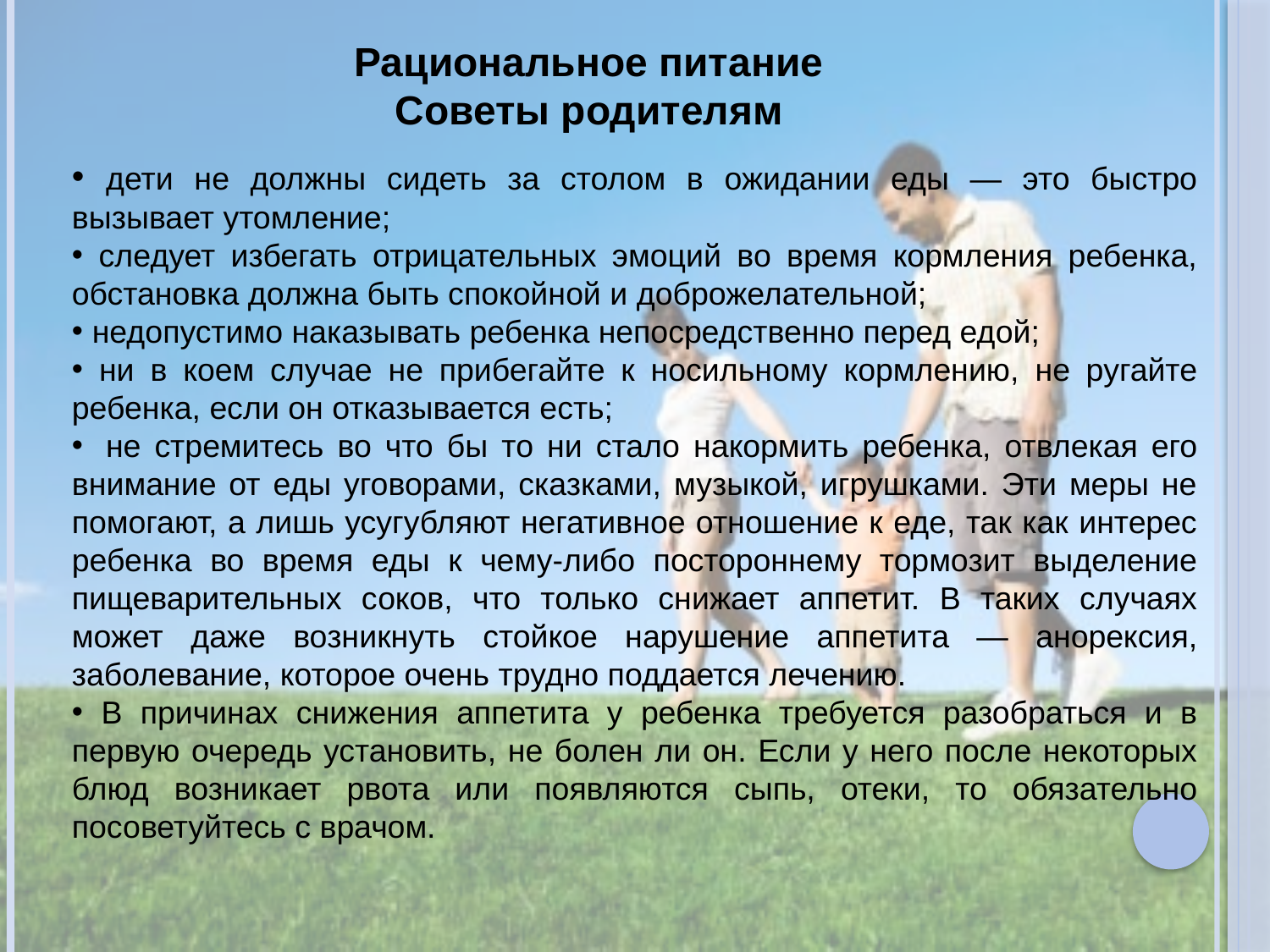

Рациональное питание
Советы родителям

 дети не должны сидеть за столом в ожидании еды — это быстро вызывает утомление;
 следует избегать отрицательных эмоций во время кормления ребенка, обстановка должна быть спокойной и доброжелательной;
 недопустимо наказывать ребенка непосредственно перед едой;
 ни в коем случае не прибегайте к носильному кормлению, не ругайте ребенка, если он отказывается есть;
  не стремитесь во что бы то ни стало накормить ребенка, отвлекая его внимание от еды уговорами, сказками, музыкой, игрушками. Эти меры не помогают, а лишь усугубляют негативное отношение к еде, так как интерес ребенка во время еды к чему-либо постороннему тормозит выделение пищеварительных соков, что только снижает аппетит. В таких случаях может даже возникнуть стойкое нарушение аппетита — анорексия, заболевание, которое очень трудно поддается лечению.
 В причинах снижения аппетита у ребенка требуется разобраться и в первую очередь установить, не болен ли он. Если у него после некоторых блюд возникает рвота или появляются сыпь, отеки, то обязательно посоветуйтесь с врачом.

#